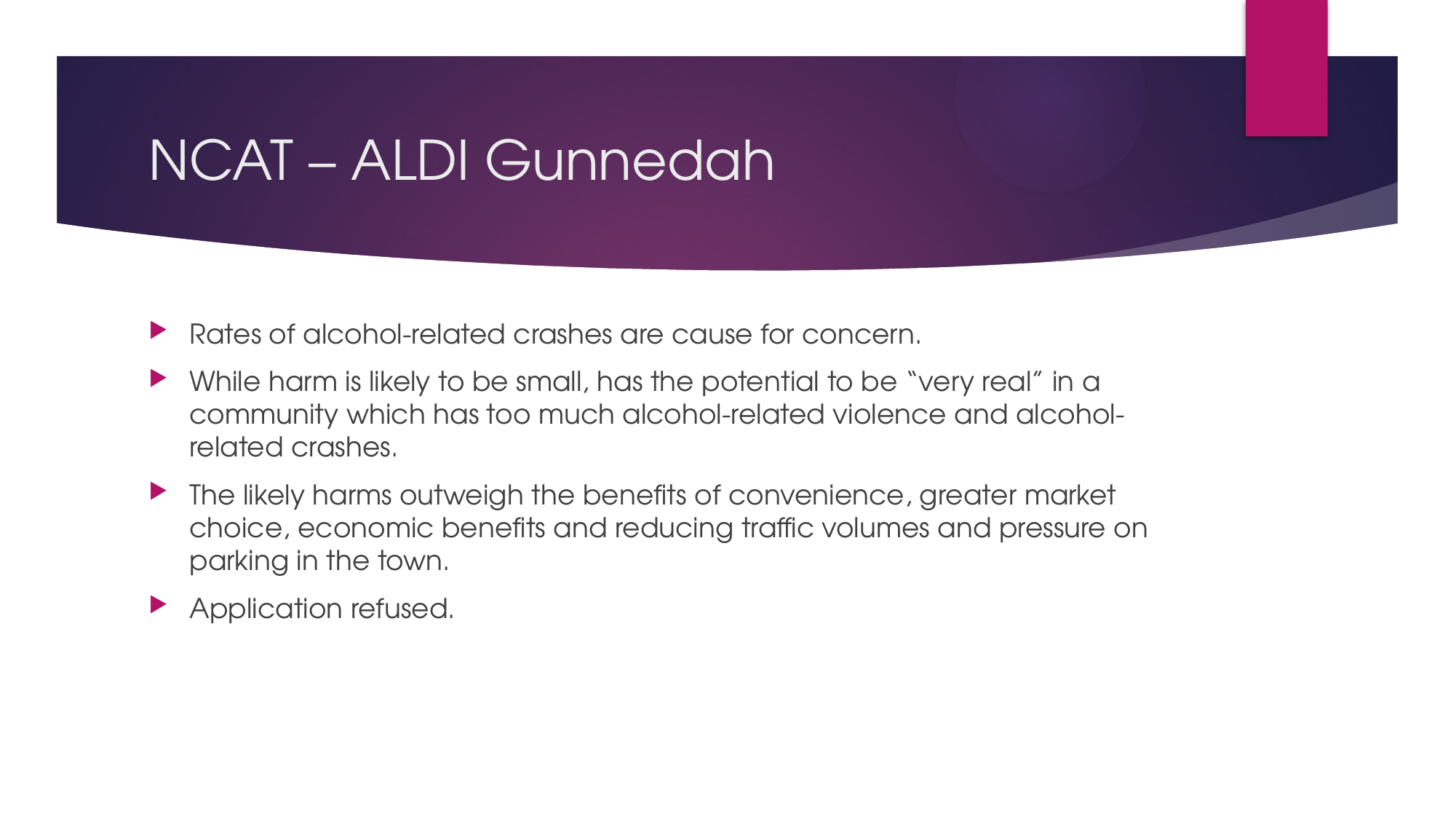

# NCAT – ALDI Gunnedah
Rates of alcohol-related crashes are cause for concern.
While harm is likely to be small, has the potential to be “very real” in a community which has too much alcohol-related violence and alcohol-related crashes.
The likely harms outweigh the benefits of convenience, greater market choice, economic benefits and reducing traffic volumes and pressure on parking in the town.
Application refused.